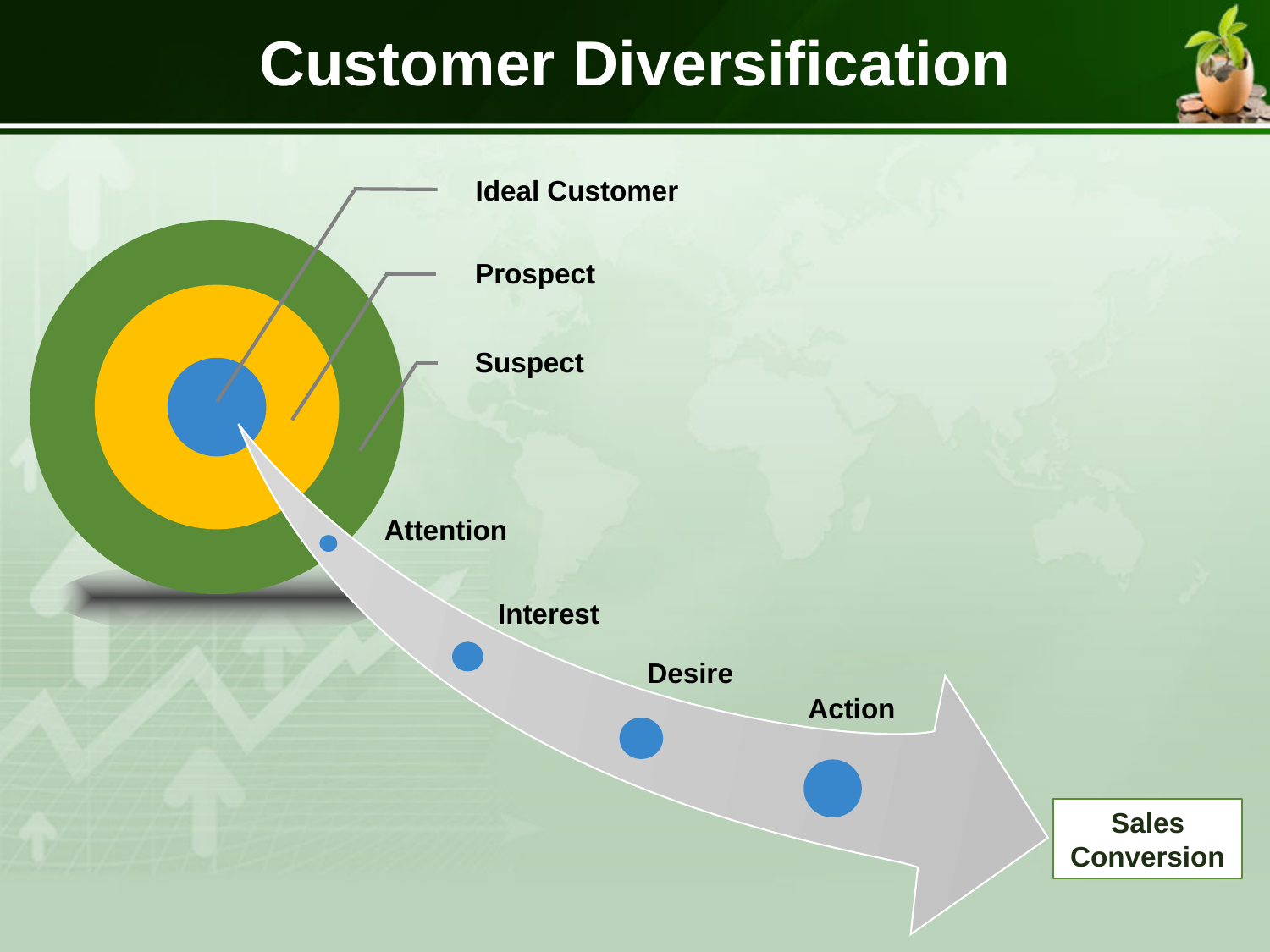

Customer Diversification
Ideal Customer

Prospect
Suspect
Attention

Interest
Desire
Action
Sales Conversion